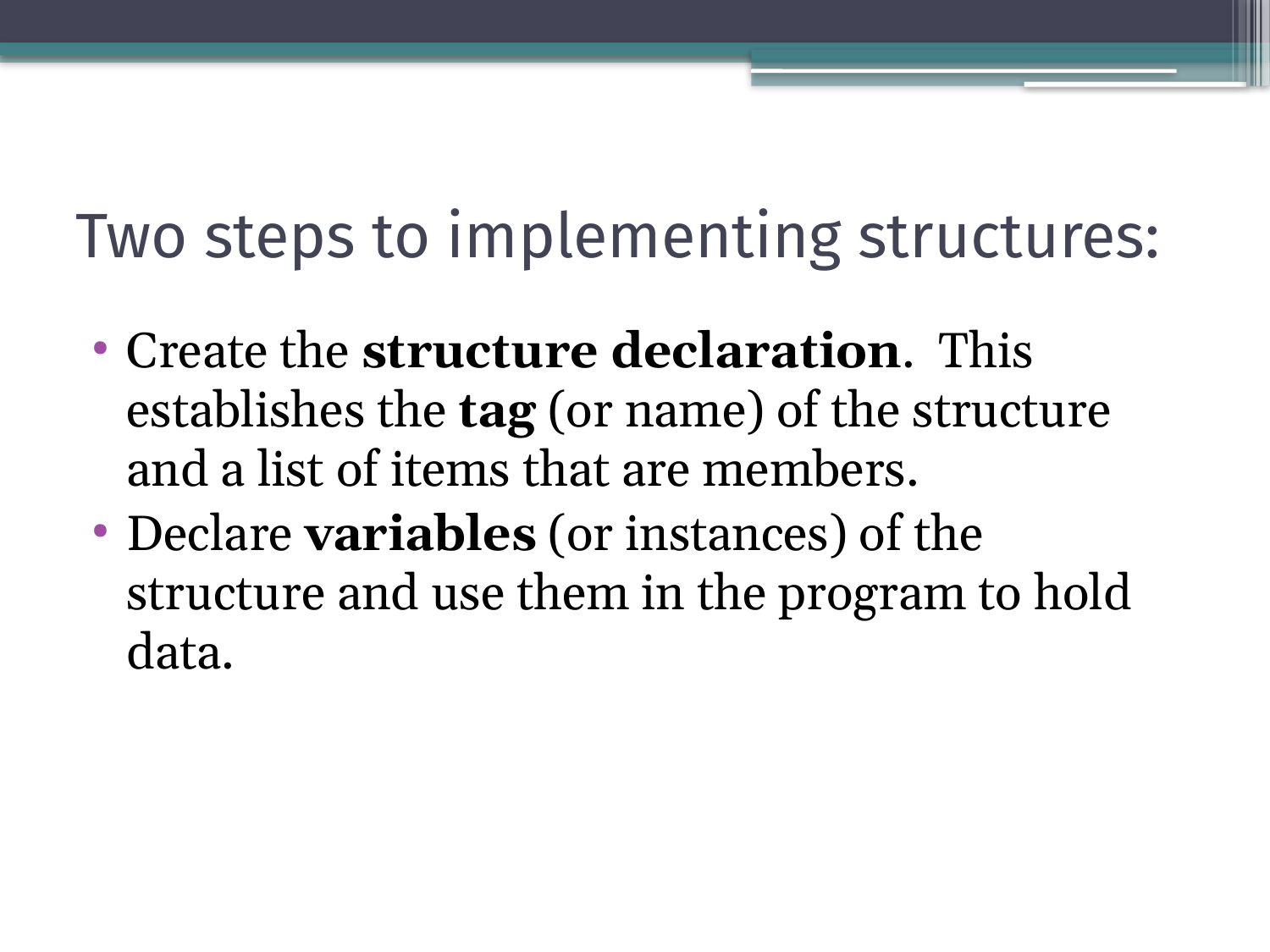

# Two steps to implementing structures:
Create the structure declaration.  This establishes the tag (or name) of the structure and a list of items that are members.
Declare variables (or instances) of the structure and use them in the program to hold data.